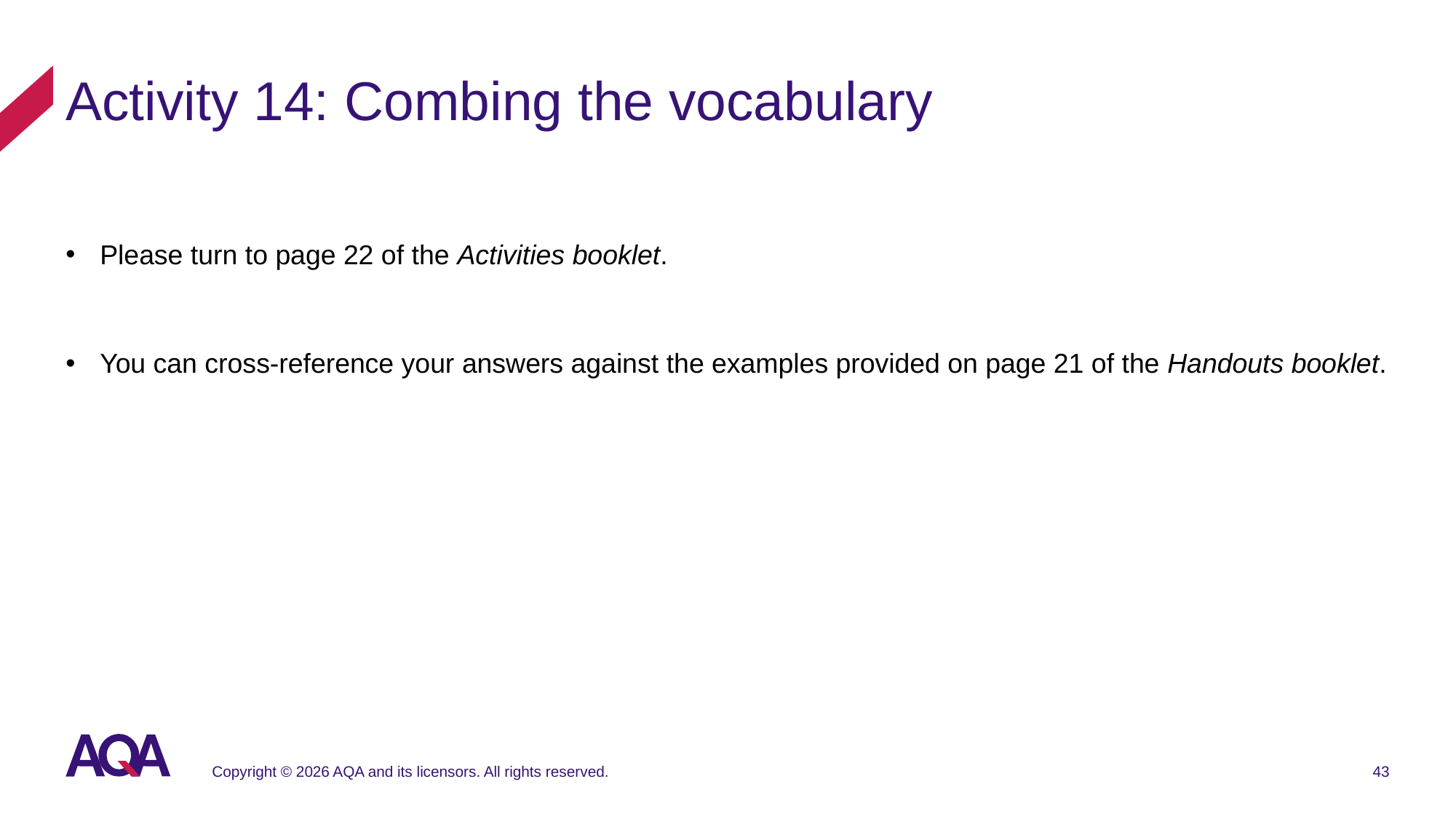

# Activity 14: Combing the vocabulary
Please turn to page 22 of the Activities booklet.

You can cross-reference your answers against the examples provided on page 21 of the Handouts booklet.

Copyright © 2026 AQA and its licensors. All rights reserved.
43